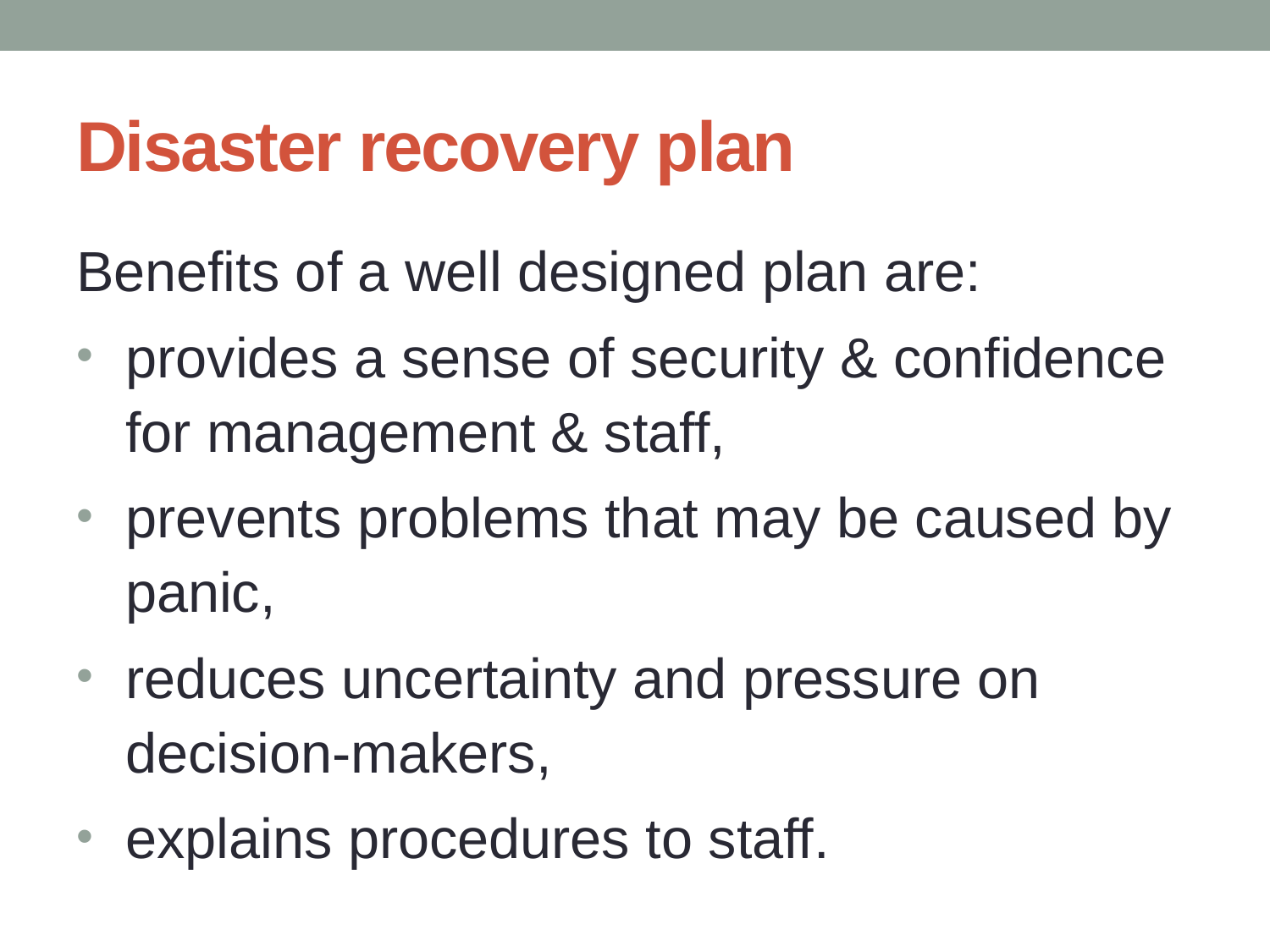

# Disaster recovery plan
Benefits of a well designed plan are:
provides a sense of security & confidence for management & staff,
prevents problems that may be caused by panic,
reduces uncertainty and pressure on decision-makers,
explains procedures to staff.